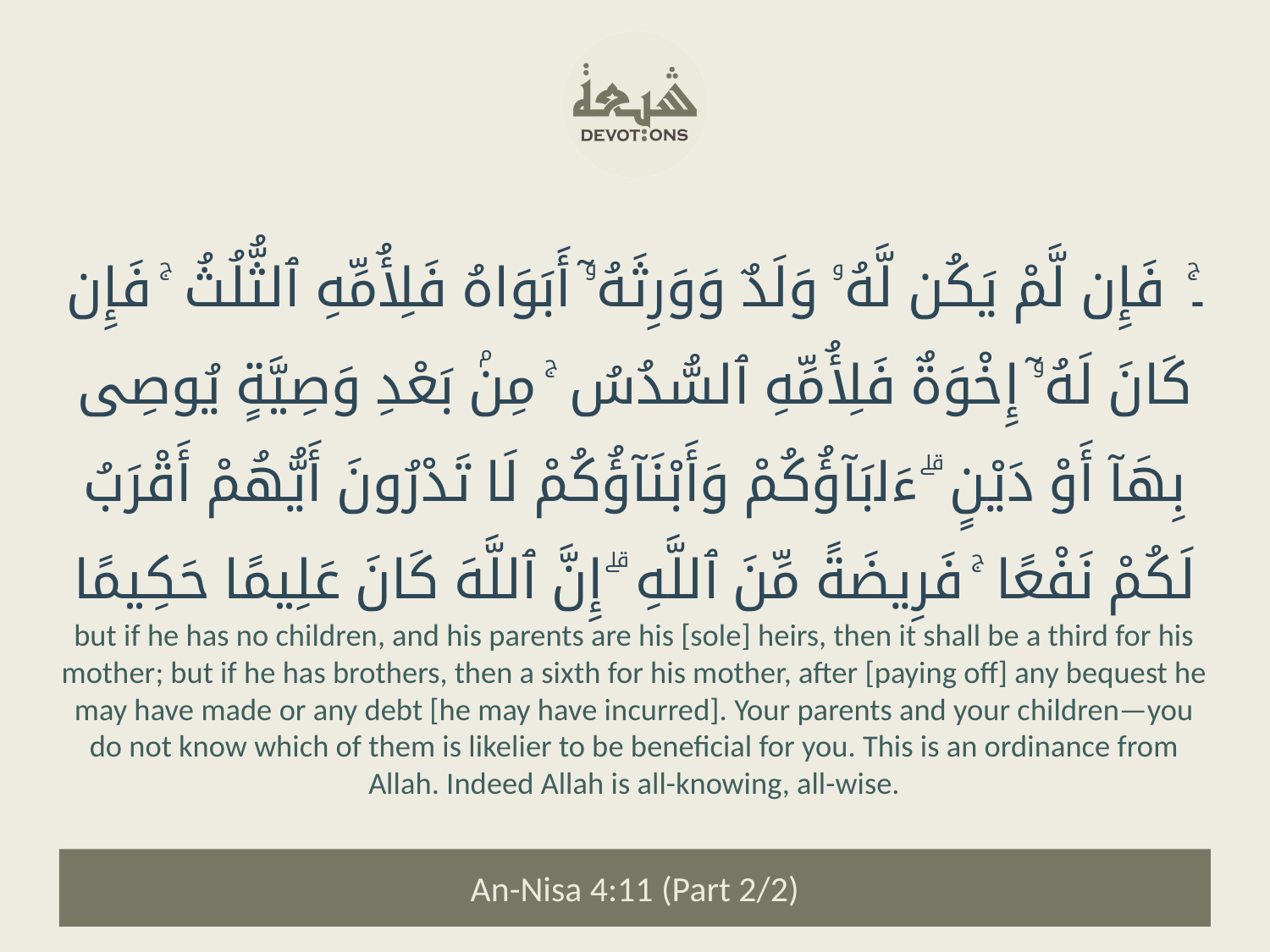

۔ۚ  فَإِن لَّمْ يَكُن لَّهُۥ وَلَدٌ وَوَرِثَهُۥٓ أَبَوَاهُ فَلِأُمِّهِ ٱلثُّلُثُ ۚ فَإِن كَانَ لَهُۥٓ إِخْوَةٌ فَلِأُمِّهِ ٱلسُّدُسُ ۚ مِنۢ بَعْدِ وَصِيَّةٍ يُوصِى بِهَآ أَوْ دَيْنٍ ۗ ءَابَآؤُكُمْ وَأَبْنَآؤُكُمْ لَا تَدْرُونَ أَيُّهُمْ أَقْرَبُ لَكُمْ نَفْعًا ۚ فَرِيضَةً مِّنَ ٱللَّهِ ۗ إِنَّ ٱللَّهَ كَانَ عَلِيمًا حَكِيمًا
but if he has no children, and his parents are his [sole] heirs, then it shall be a third for his mother; but if he has brothers, then a sixth for his mother, after [paying off] any bequest he may have made or any debt [he may have incurred]. Your parents and your children—you do not know which of them is likelier to be beneficial for you. This is an ordinance from Allah. Indeed Allah is all-knowing, all-wise.
An-Nisa 4:11 (Part 2/2)